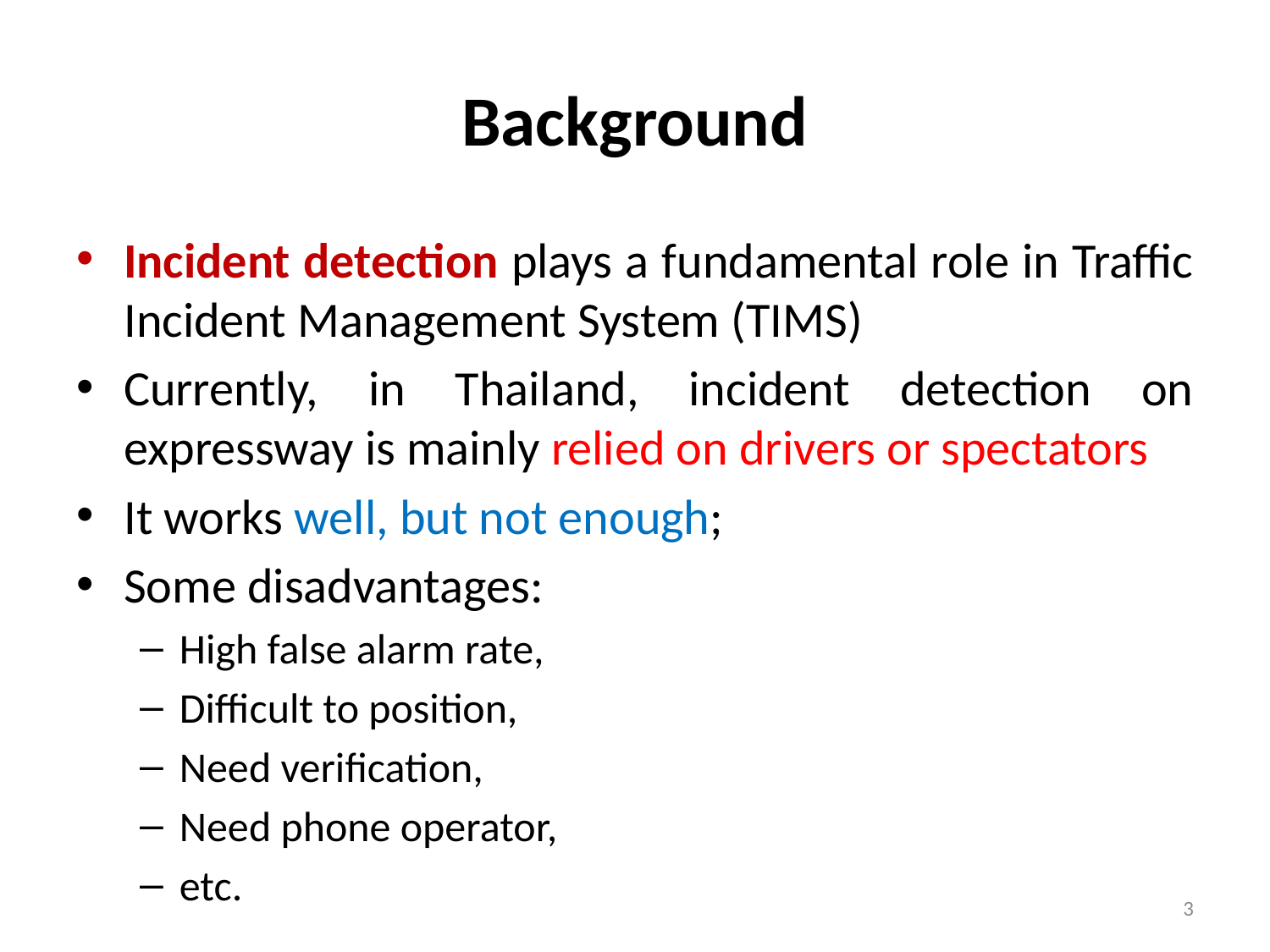

# Background
Incident detection plays a fundamental role in Traffic Incident Management System (TIMS)
Currently, in Thailand, incident detection on expressway is mainly relied on drivers or spectators
It works well, but not enough;
Some disadvantages:
High false alarm rate,
Difficult to position,
Need verification,
Need phone operator,
etc.

3